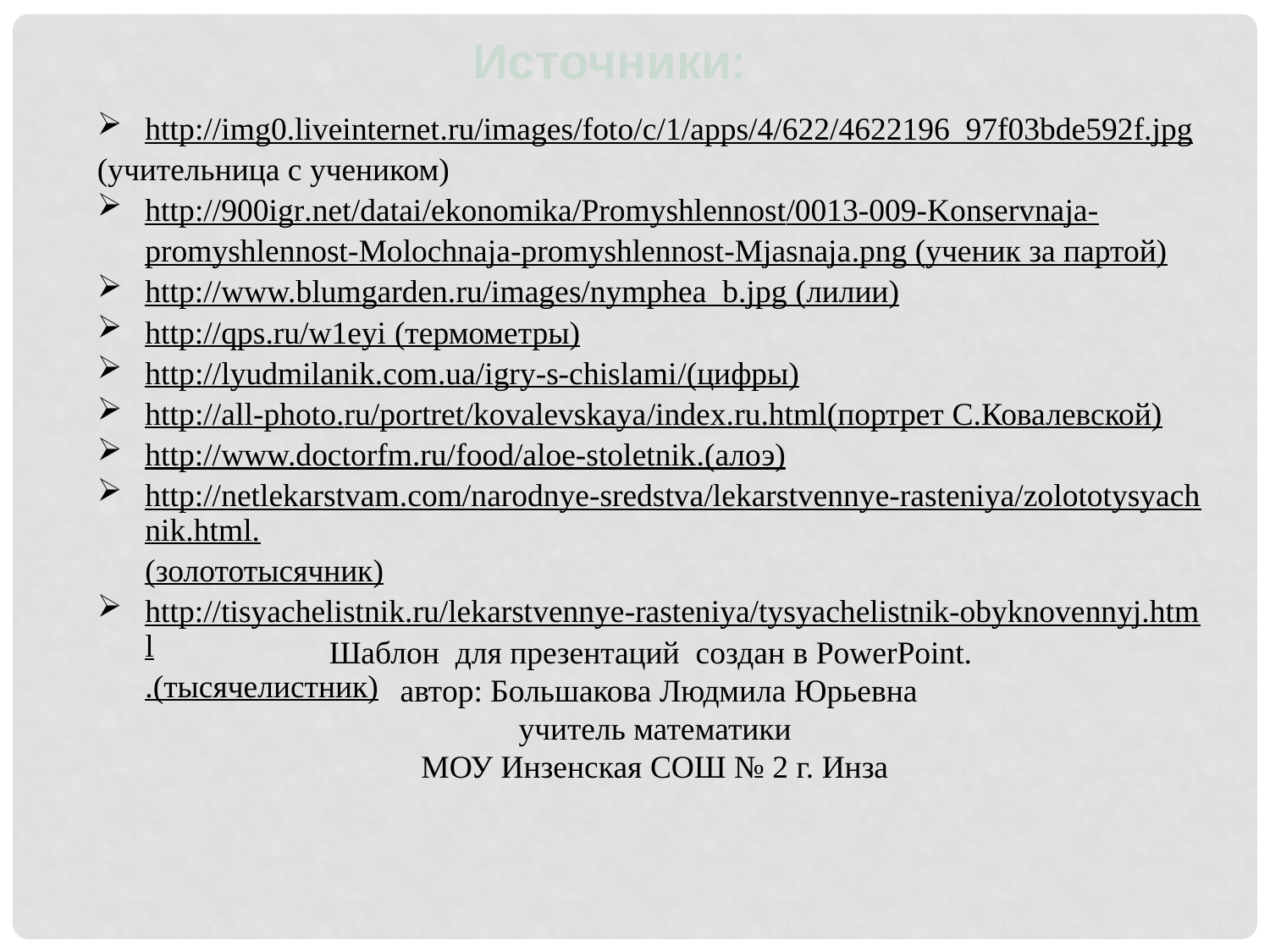

Источники:
http://img0.liveinternet.ru/images/foto/c/1/apps/4/622/4622196_97f03bde592f.jpg
(учительница с учеником)
http://900igr.net/datai/ekonomika/Promyshlennost/0013-009-Konservnaja-promyshlennost-Molochnaja-promyshlennost-Mjasnaja.png (ученик за партой)
http://www.blumgarden.ru/images/nymphea_b.jpg (лилии)
http://qps.ru/w1eyi (термометры)
http://lyudmilanik.com.ua/igry-s-chislami/(цифры)
http://all-photo.ru/portret/kovalevskaya/index.ru.html(портрет С.Ковалевской)
http://www.doctorfm.ru/food/aloe-stoletnik.(алоэ)
http://netlekarstvam.com/narodnye-sredstva/lekarstvennye-rasteniya/zolototysyachnik.html.(золототысячник)
http://tisyachelistnik.ru/lekarstvennye-rasteniya/tysyachelistnik-obyknovennyj.html.(тысячелистник)
Шаблон  для презентаций  создан в PowerPoint.
 автор: Большакова Людмила Юрьевна
учитель математики
МОУ Инзенская СОШ № 2 г. Инза